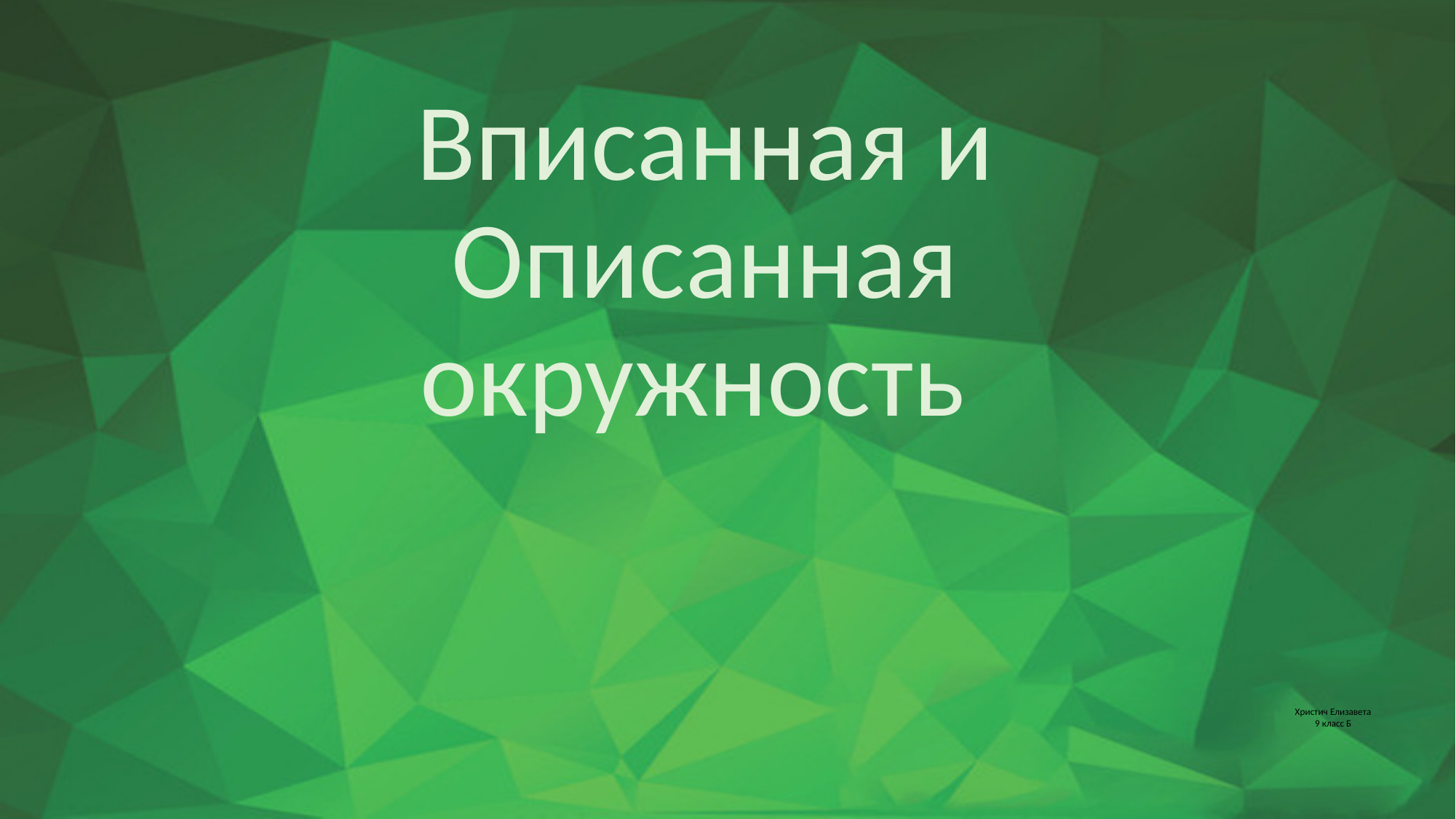

# Вписанная и Описанная окружность
Христич Елизавета
9 класс Б